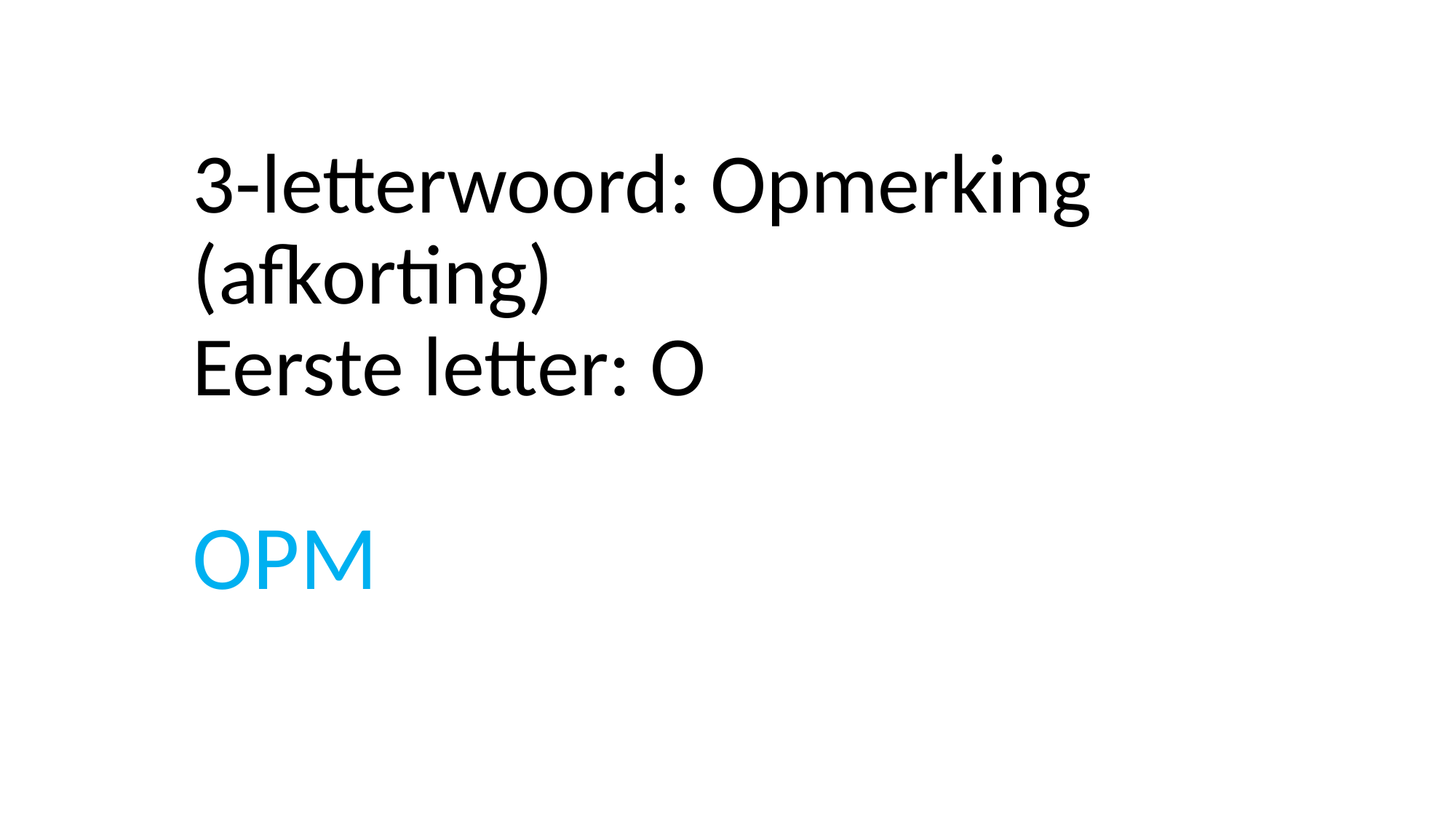

# 3-letterwoord: Opmerking (afkorting) Eerste letter: O
OPM